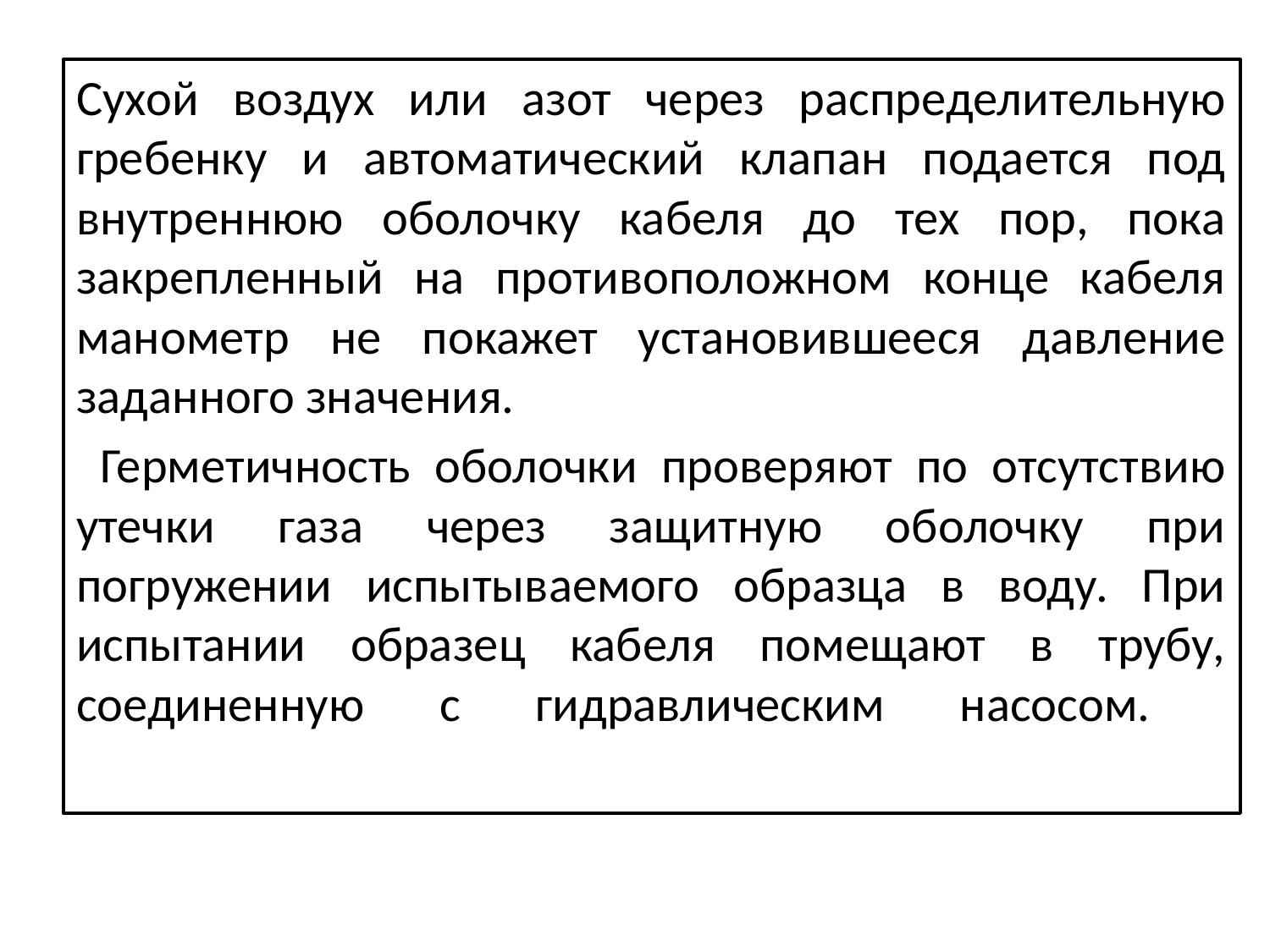

#
Сухой воздух или азот через распределительную гребенку и автоматический клапан подается под внутреннюю оболочку кабеля до тех пор, пока закрепленный на противоположном конце кабеля манометр не покажет установившееся давление заданного значения.
 Герметичность оболочки проверяют по отсутствию утечки газа через защитную оболочку при погружении испытываемого образца в воду. При испытании образец кабеля помещают в трубу, соединенную с гидравлическим насосом.